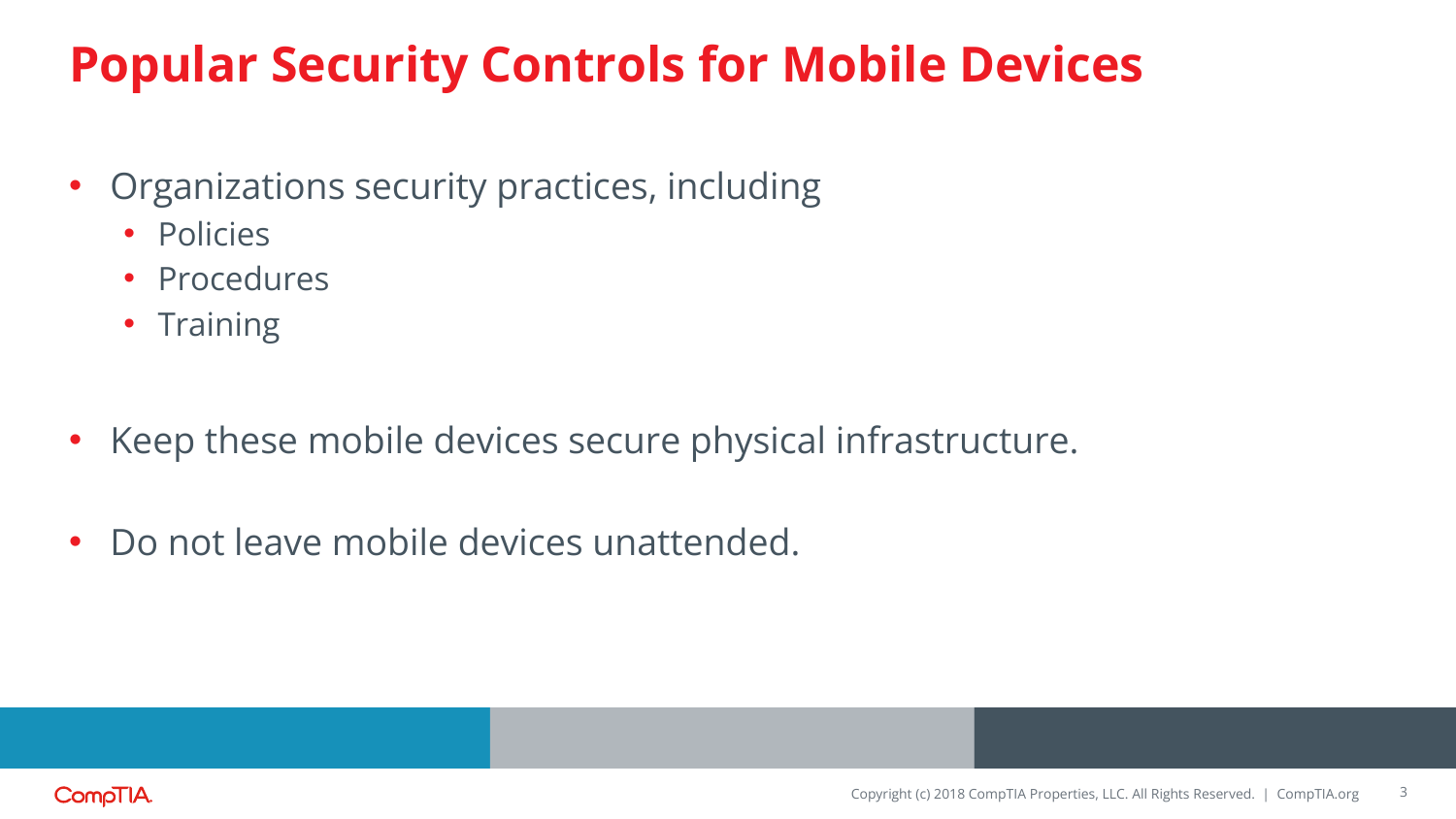

# Popular Security Controls for Mobile Devices
Organizations security practices, including
Policies
Procedures
Training

Keep these mobile devices secure physical infrastructure.

Do not leave mobile devices unattended.
3